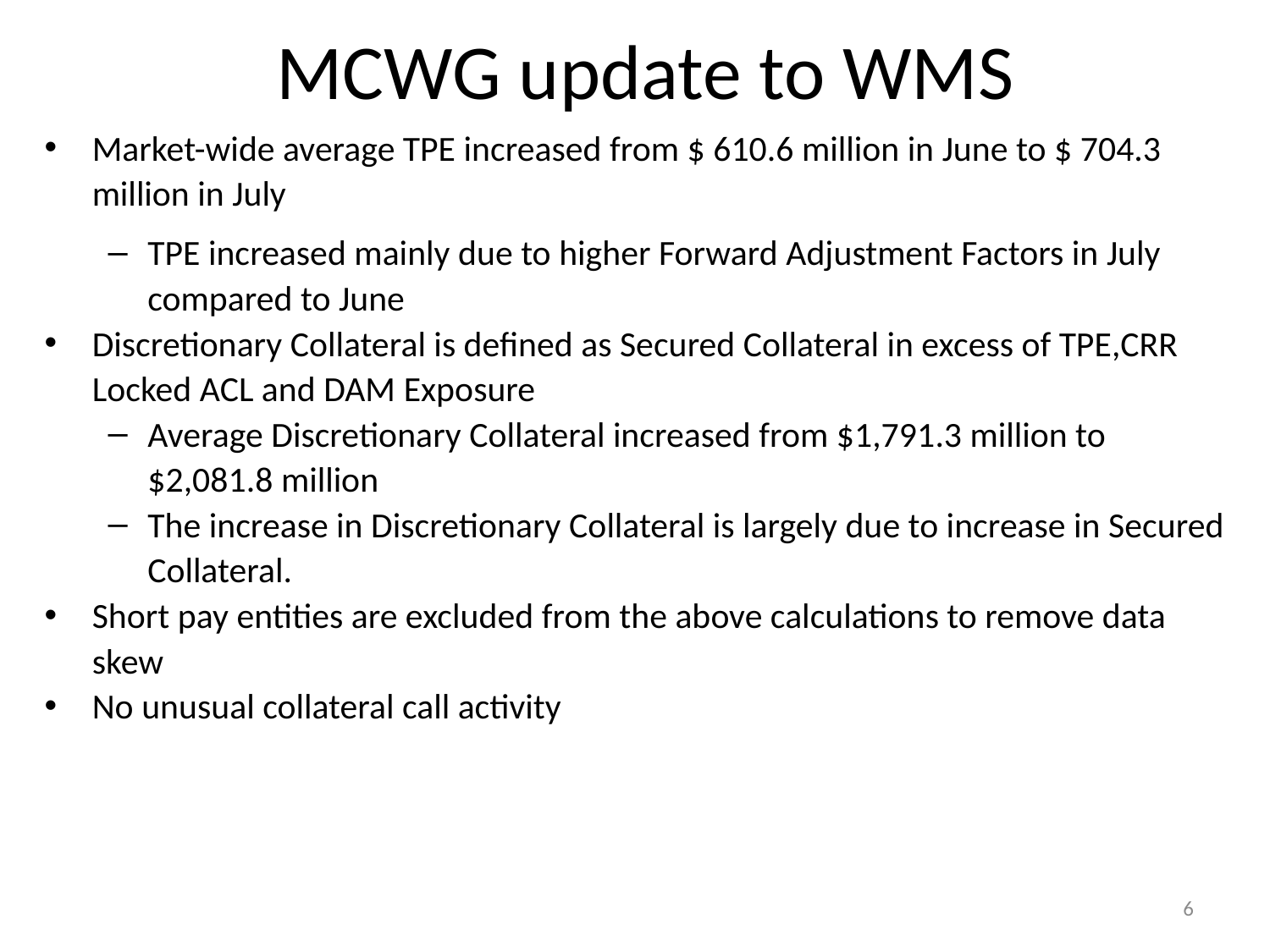

# MCWG update to WMS
Market-wide average TPE increased from $ 610.6 million in June to $ 704.3 million in July
TPE increased mainly due to higher Forward Adjustment Factors in July compared to June
Discretionary Collateral is defined as Secured Collateral in excess of TPE,CRR Locked ACL and DAM Exposure
Average Discretionary Collateral increased from $1,791.3 million to $2,081.8 million
The increase in Discretionary Collateral is largely due to increase in Secured Collateral.
Short pay entities are excluded from the above calculations to remove data skew
No unusual collateral call activity
6